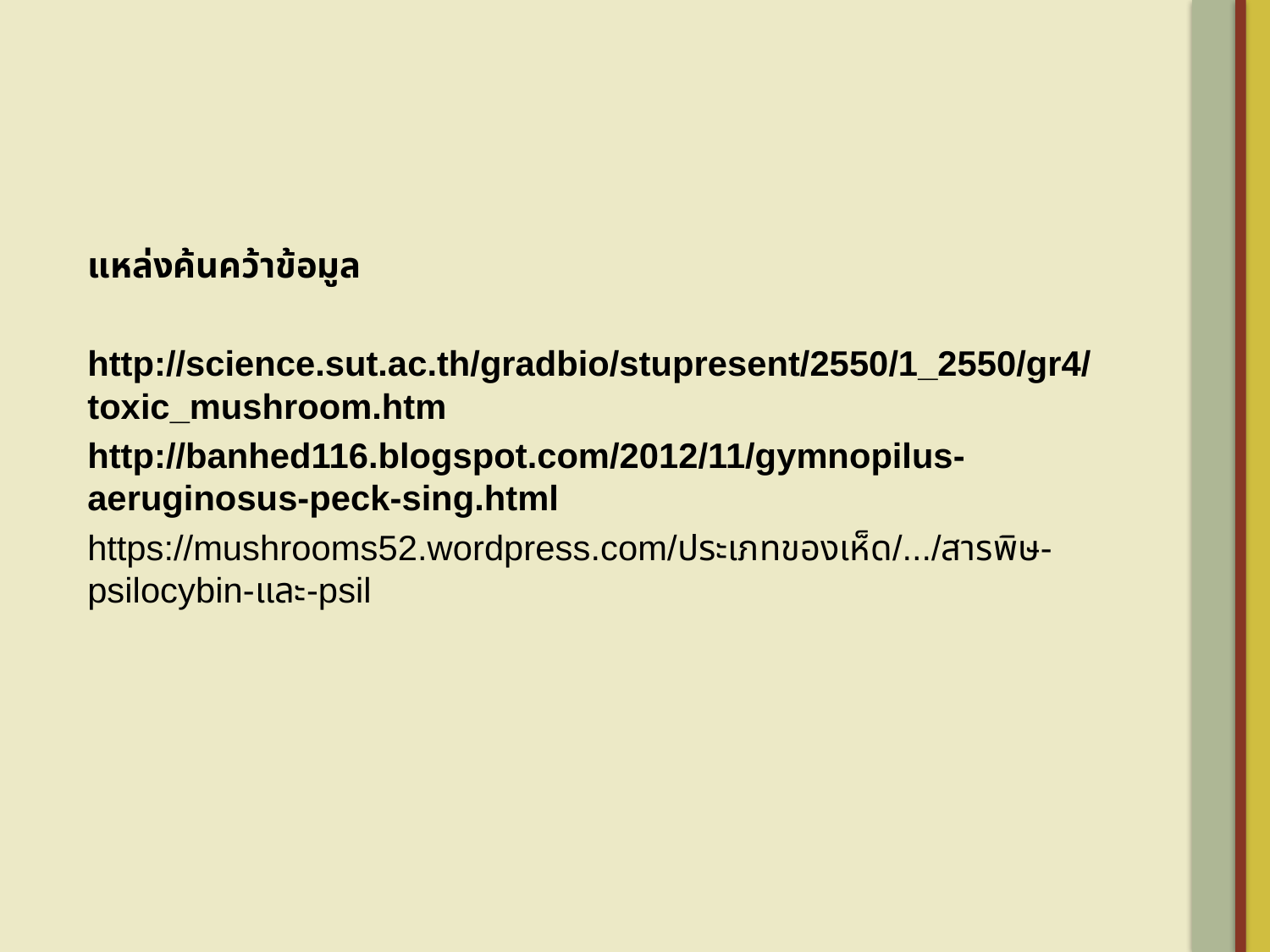

แหล่งค้นคว้าข้อมูล

http://science.sut.ac.th/gradbio/stupresent/2550/1_2550/gr4/toxic_mushroom.htm
http://banhed116.blogspot.com/2012/11/gymnopilus-aeruginosus-peck-sing.html
https://mushrooms52.wordpress.com/ประเภทของเห็ด/.../สารพิษ-psilocybin-และ-psil